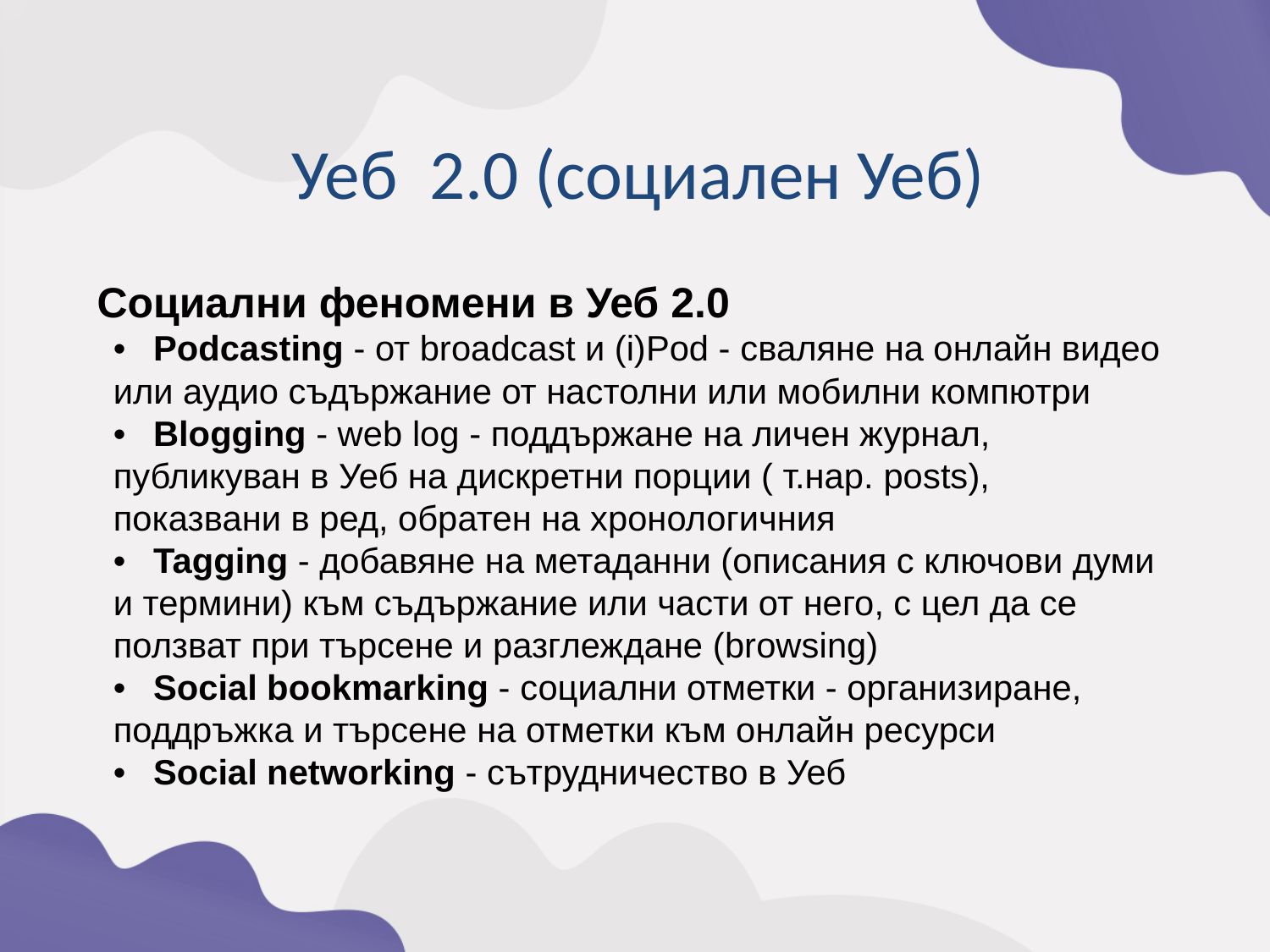

Уеб  2.0 (социален Уеб)

Социални феномени в Уеб 2.0
•	Podcasting - от broadcast и (i)Pod - сваляне на онлайн видео или аудио съдържание от настолни или мобилни компютри
•	Blogging - web log - поддържане на личен журнал, публикуван в Уеб на дискретни порции ( т.нар. posts), показвани в ред, обратен на хронологичния
•	Tagging - добавяне на метаданни (описания с ключови думи и термини) към съдържание или части от него, с цел да се ползват при търсене и разглеждане (browsing)
•	Social bookmarking - социални отметки - организиране, поддръжка и търсене на отметки към онлайн ресурси
•	Social networking - сътрудничество в Уеб